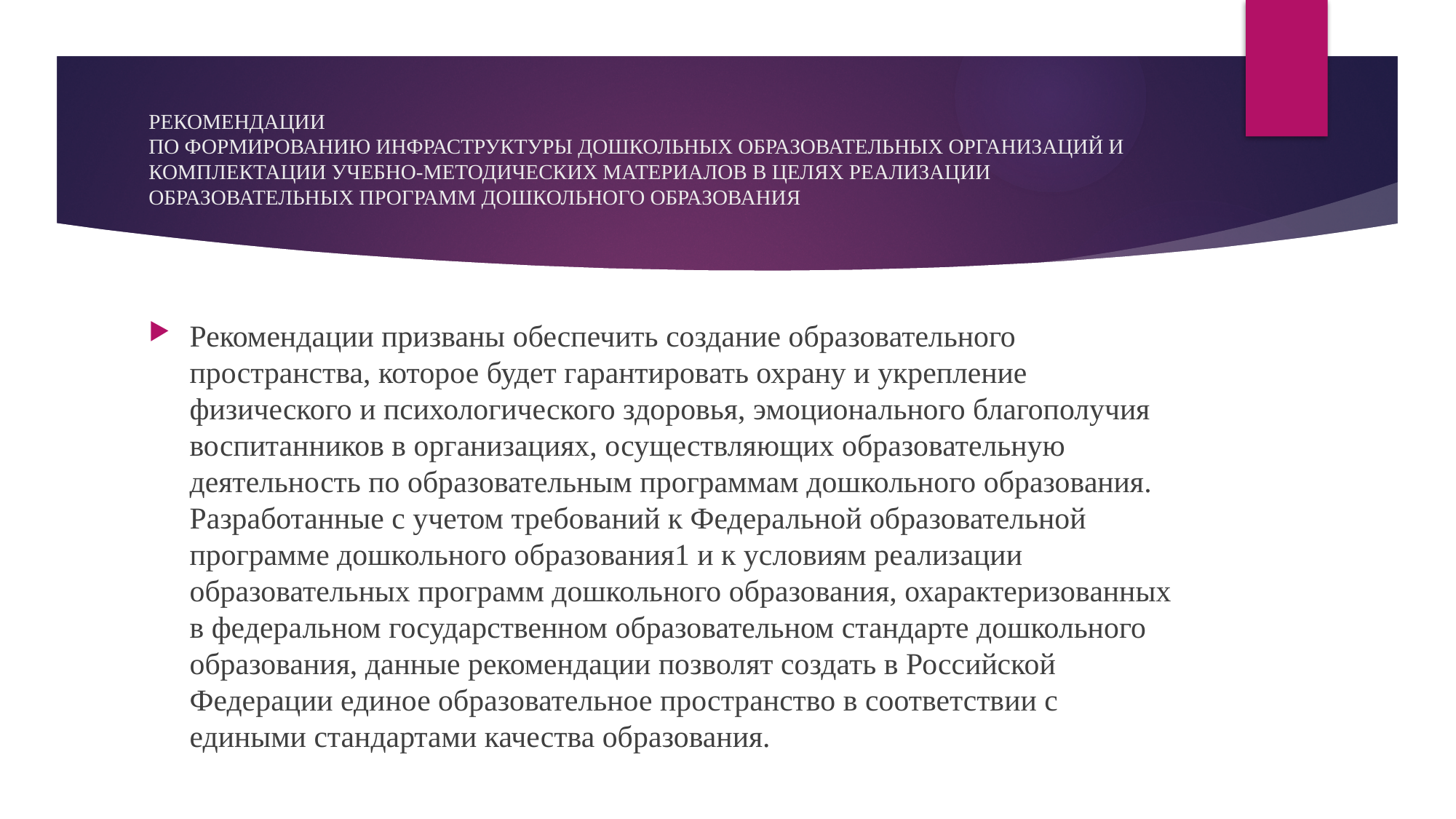

# РЕКОМЕНДАЦИИ ПО ФОРМИРОВАНИЮ ИНФРАСТРУКТУРЫ ДОШКОЛЬНЫХ ОБРАЗОВАТЕЛЬНЫХ ОРГАНИЗАЦИЙ И КОМПЛЕКТАЦИИ УЧЕБНО-МЕТОДИЧЕСКИХ МАТЕРИАЛОВ В ЦЕЛЯХ РЕАЛИЗАЦИИ ОБРАЗОВАТЕЛЬНЫХ ПРОГРАММ ДОШКОЛЬНОГО ОБРАЗОВАНИЯ
Рекомендации призваны обеспечить создание образовательного пространства, которое будет гарантировать охрану и укрепление физического и психологического здоровья, эмоционального благополучия воспитанников в организациях, осуществляющих образовательную деятельность по образовательным программам дошкольного образования.  Разработанные с учетом требований к Федеральной образовательной программе дошкольного образования1 и к условиям реализации образовательных программ дошкольного образования, охарактеризованных в федеральном государственном образовательном стандарте дошкольного образования, данные рекомендации позволят создать в Российской Федерации единое образовательное пространство в соответствии с едиными стандартами качества образования.